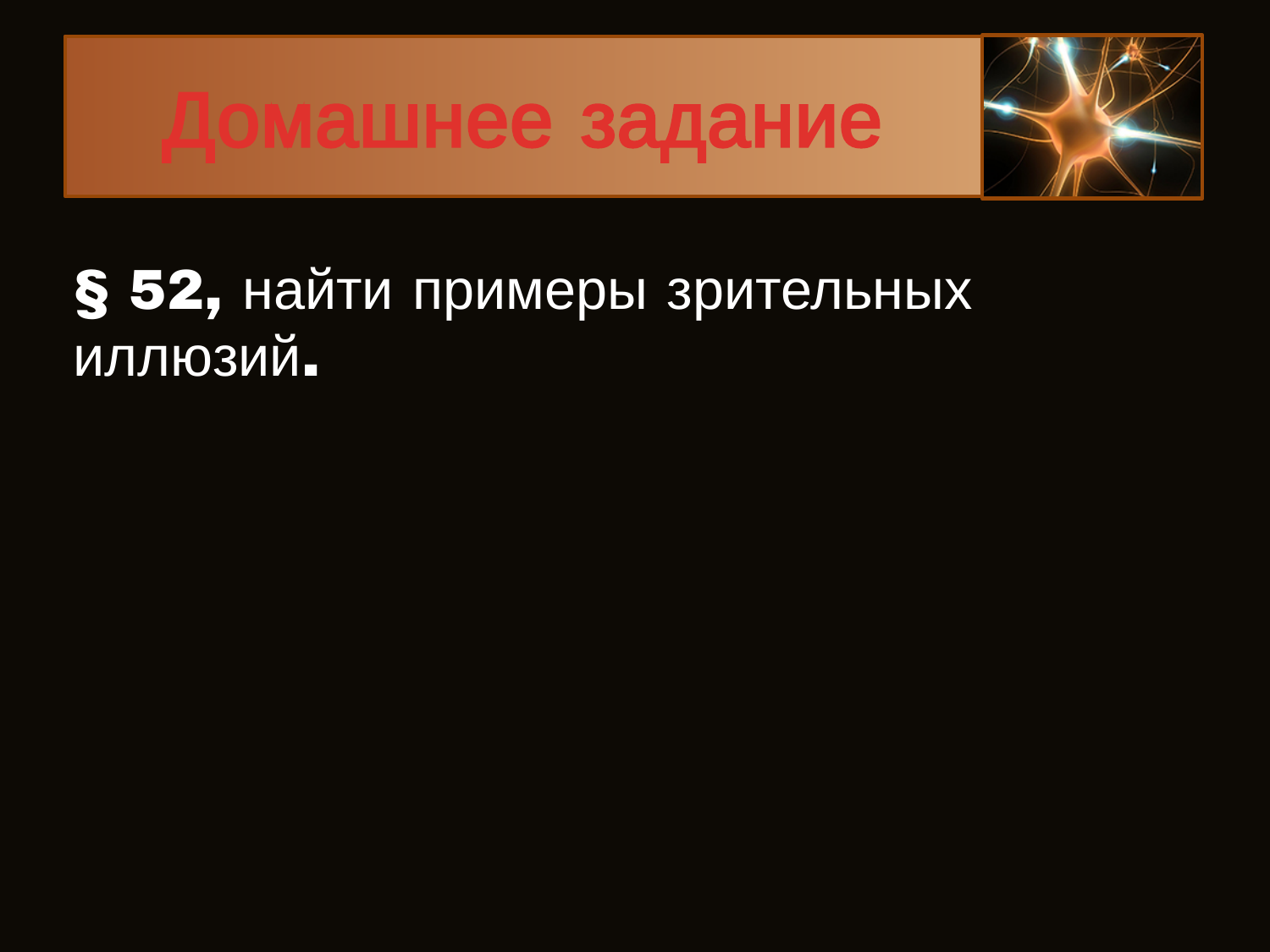

# Домашнее задание
§ 52, найти примеры зрительных иллюзий.